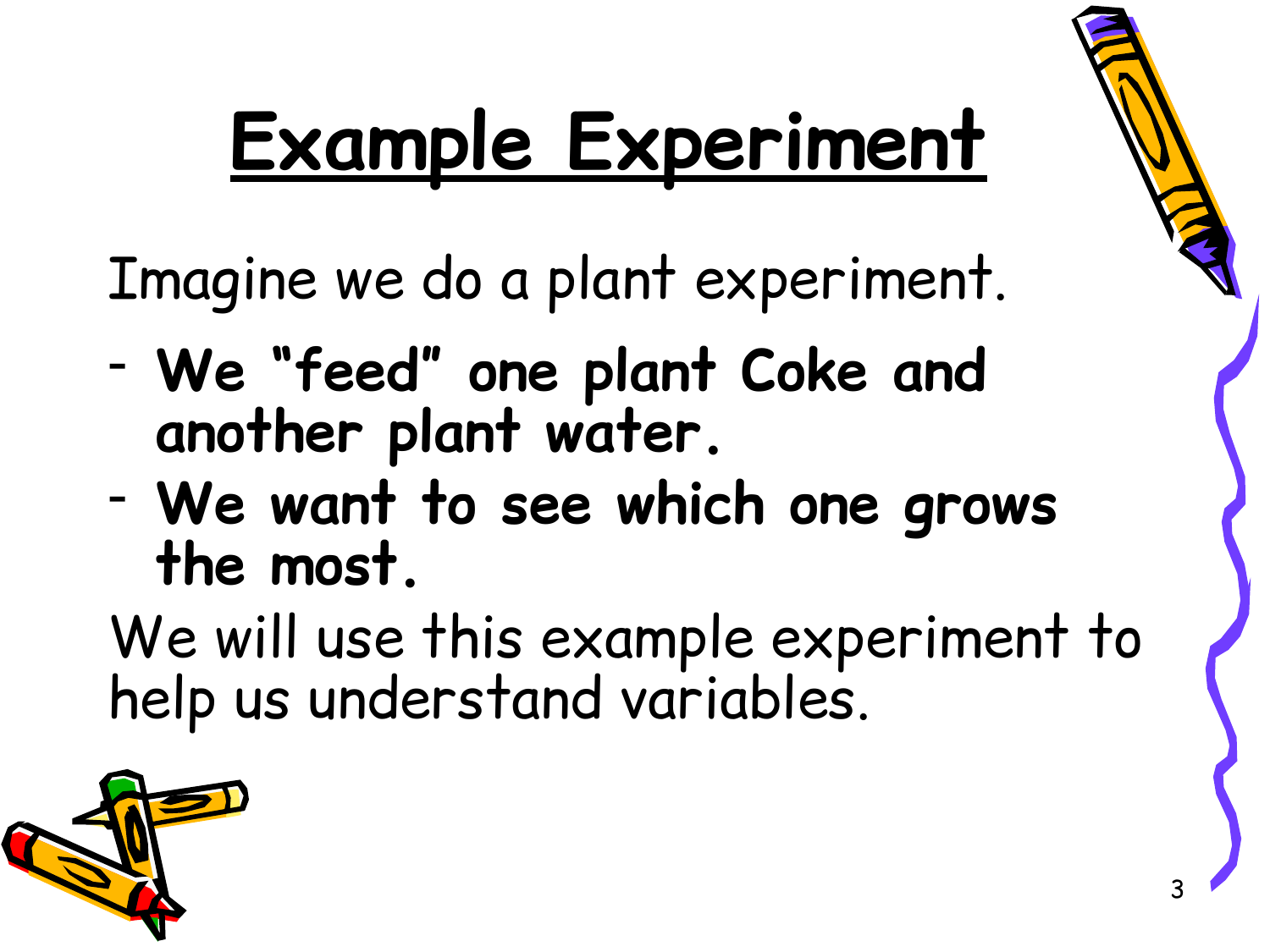

# Example Experiment
Imagine we do a plant experiment.

We “feed” one plant Coke and another plant water.
We want to see which one grows the most.
We will use this example experiment to help us understand variables.

3